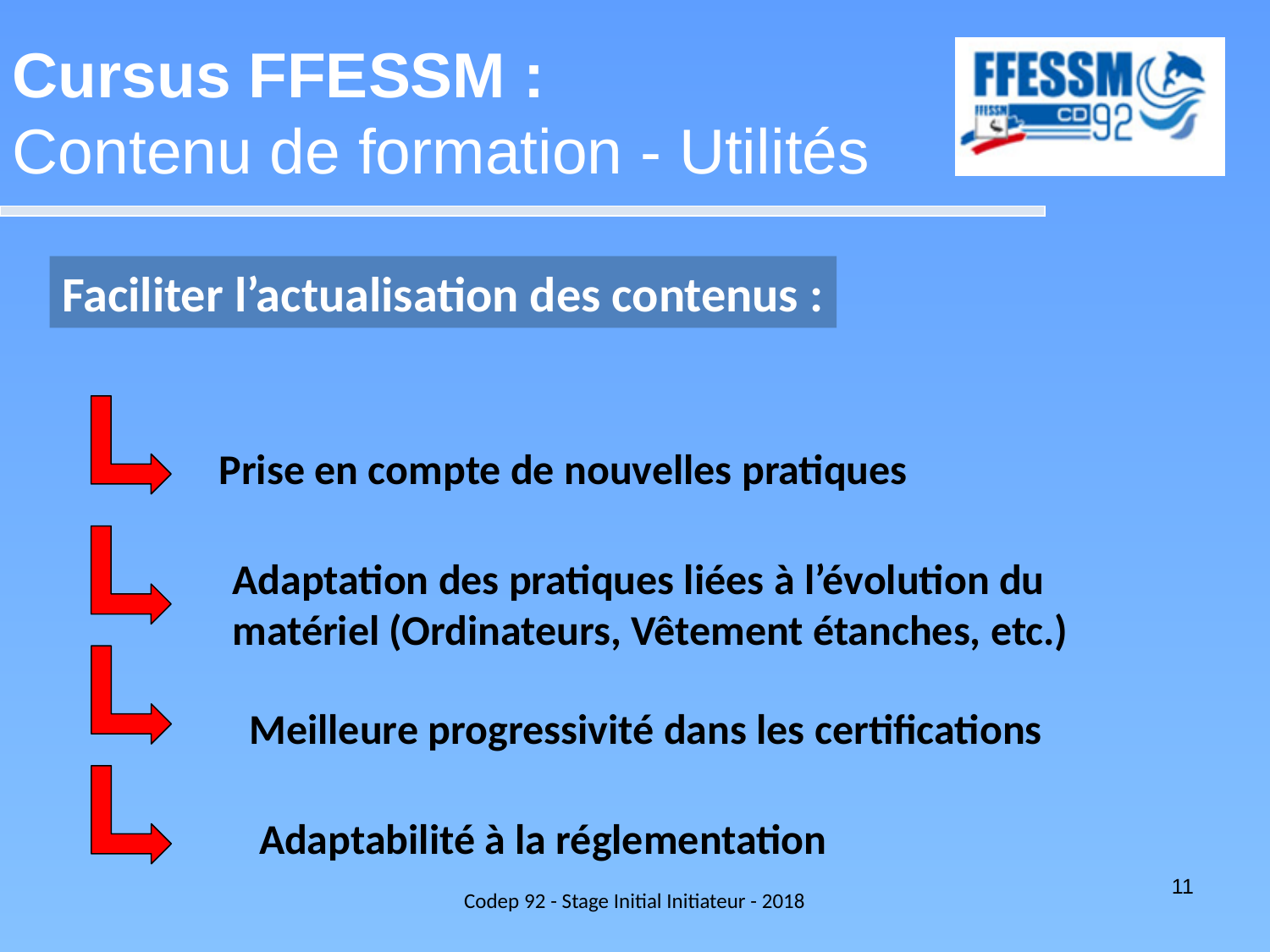

Cursus FFESSM :
Contenu de formation - Utilités
Faciliter l’actualisation des contenus :

Prise en compte de nouvelles pratiques

Adaptation des pratiques liées à l’évolution du
matériel (Ordinateurs, Vêtement étanches, etc.)

Meilleure progressivité dans les certifications

Adaptabilité à la réglementation
Codep 92 - Stage Initial Initiateur - 2018
11